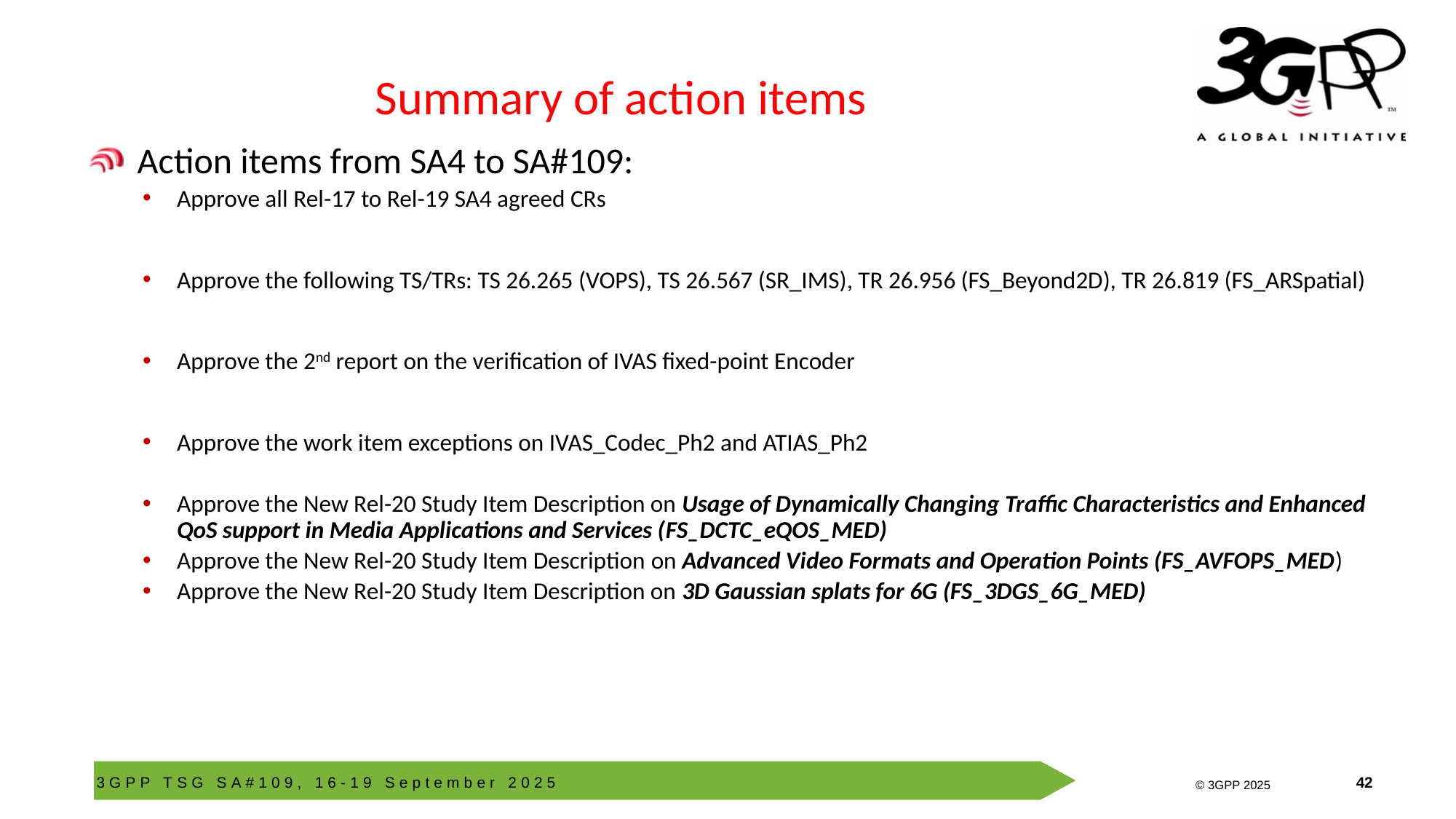

# Summary of action items
 Action items from SA4 to SA#109:
Approve all Rel-17 to Rel-19 SA4 agreed CRs

Approve the following TS/TRs: TS 26.265 (VOPS), TS 26.567 (SR_IMS), TR 26.956 (FS_Beyond2D), TR 26.819 (FS_ARSpatial)

Approve the 2nd report on the verification of IVAS fixed-point Encoder

Approve the work item exceptions on IVAS_Codec_Ph2 and ATIAS_Ph2

Approve the New Rel-20 Study Item Description on Usage of Dynamically Changing Traffic Characteristics and Enhanced QoS support in Media Applications and Services (FS_DCTC_eQOS_MED)
Approve the New Rel-20 Study Item Description on Advanced Video Formats and Operation Points (FS_AVFOPS_MED)
Approve the New Rel-20 Study Item Description on 3D Gaussian splats for 6G (FS_3DGS_6G_MED)